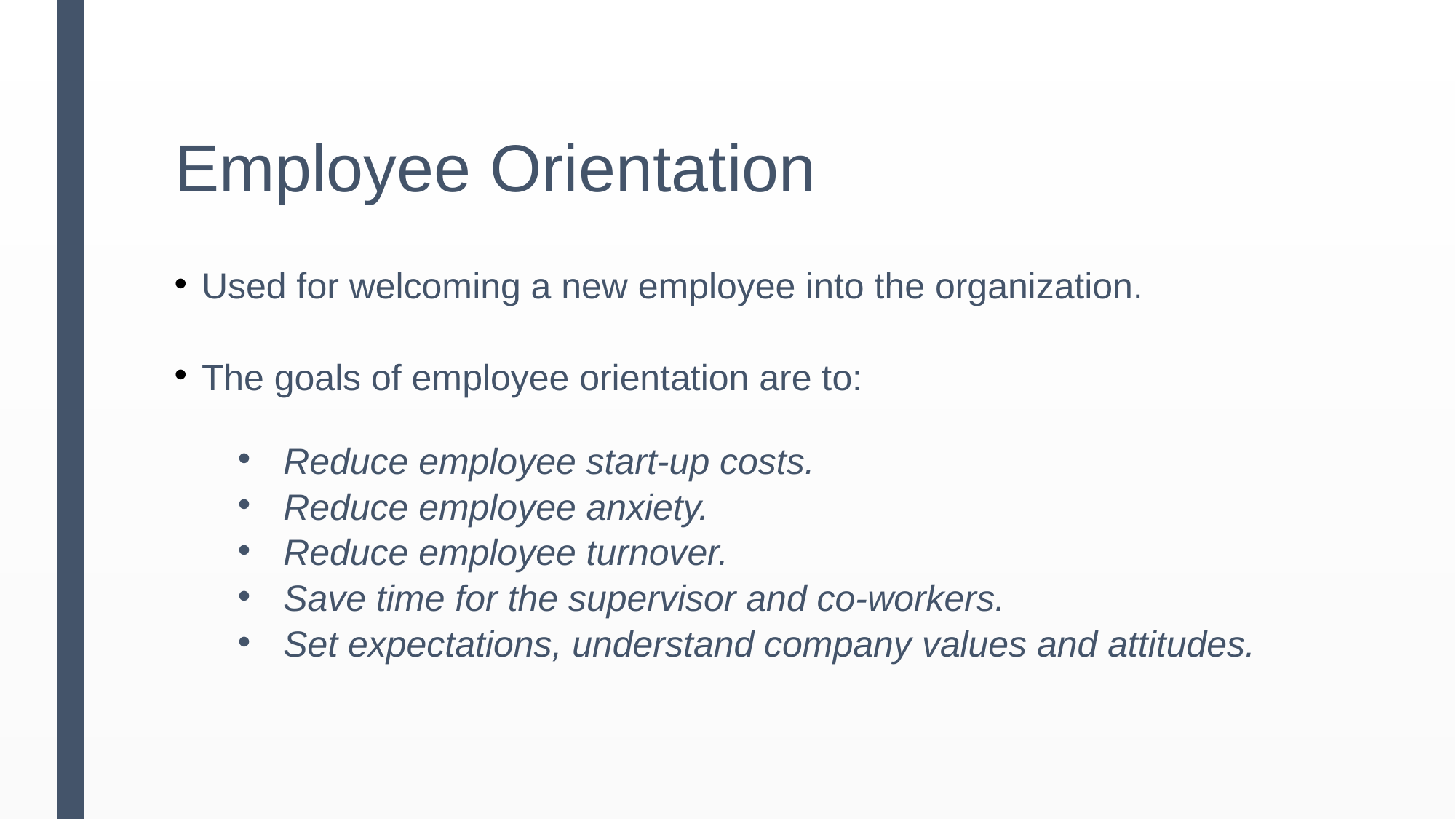

# Employee Orientation

Used for welcoming a new employee into the organization.

The goals of employee orientation are to:

Reduce employee start-up costs.
Reduce employee anxiety.
Reduce employee turnover.
Save time for the supervisor and co-workers.
Set expectations, understand company values and attitudes.